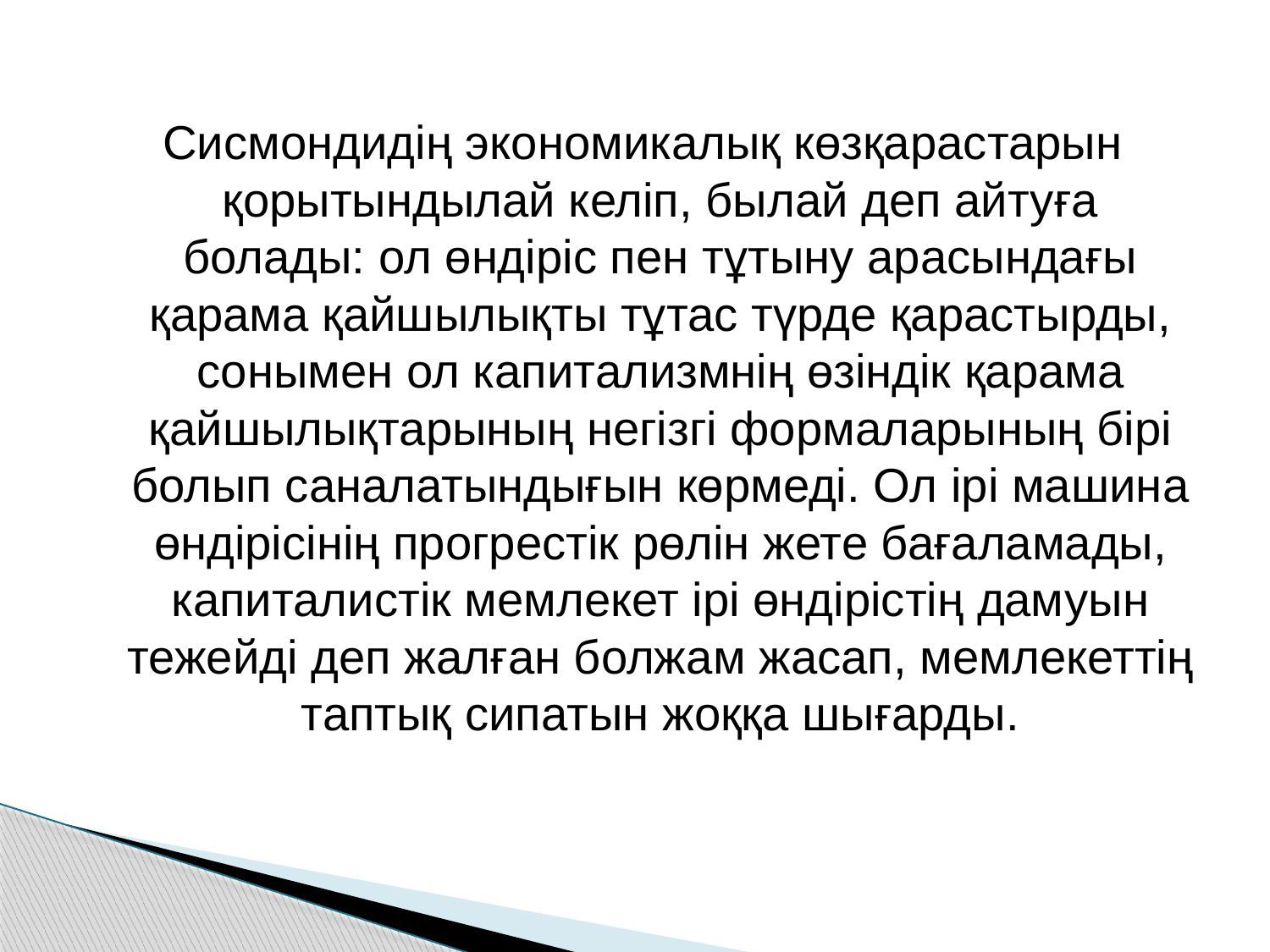

Сисмондидің экономикалық көзқарастарын қорытындылай келіп, былай деп айтуға болады: ол өндіріс пен тұтыну арасындағы қарама қайшылықты тұтас түрде қарастырды, сонымен ол капитализмнің өзіндік қарама қайшылықтарының негізгі формаларының бірі болып саналатындығын көрмеді. Ол ірі машина өндірісінің прогрестік рөлін жете бағаламады, капиталистік мемлекет ірі өндірістің дамуын тежейді деп жалған болжам жасап, мемлекеттің таптық сипатын жоққа шығарды.